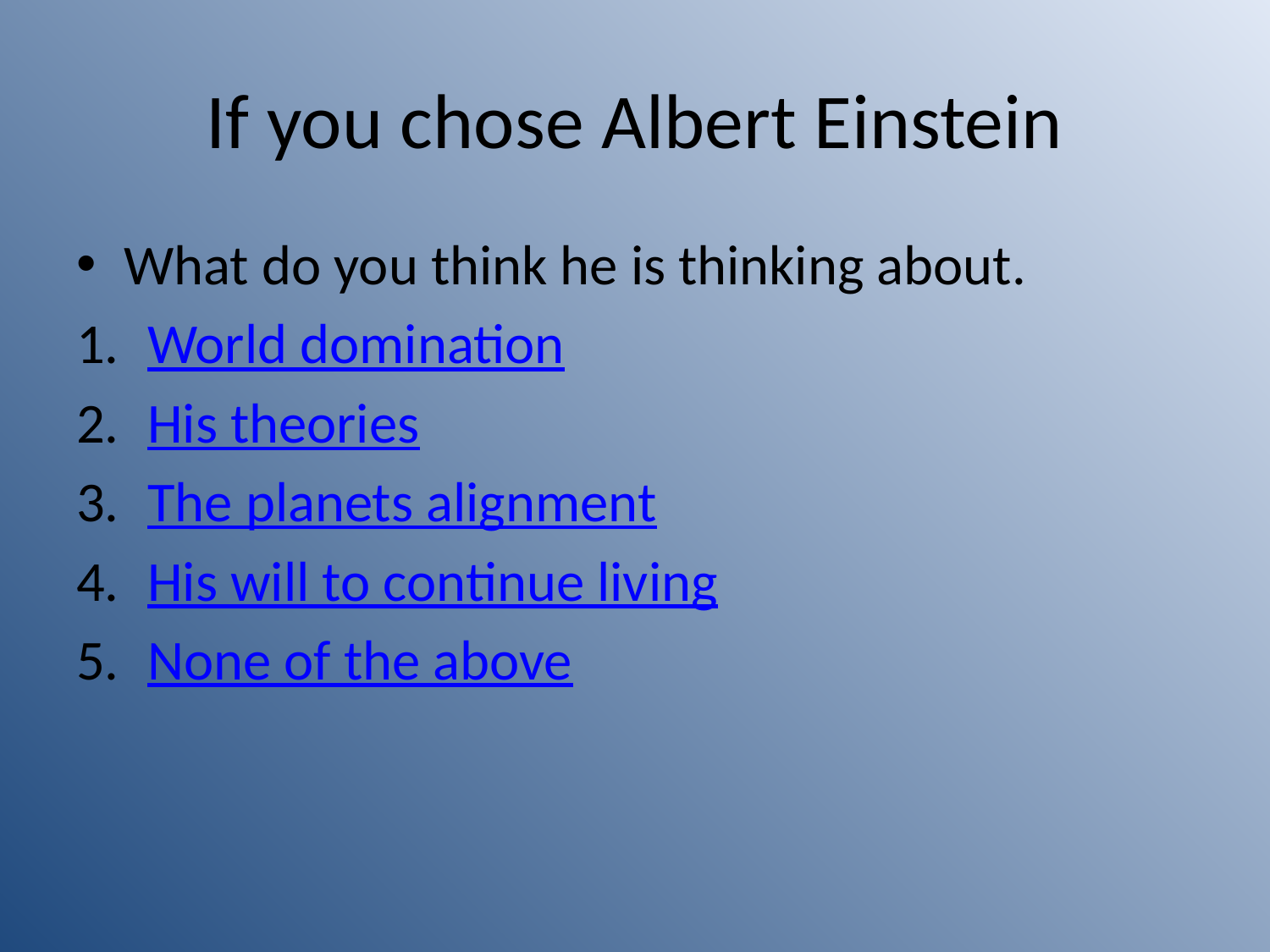

# If you chose Albert Einstein
What do you think he is thinking about.
World domination
His theories
The planets alignment
His will to continue living
None of the above